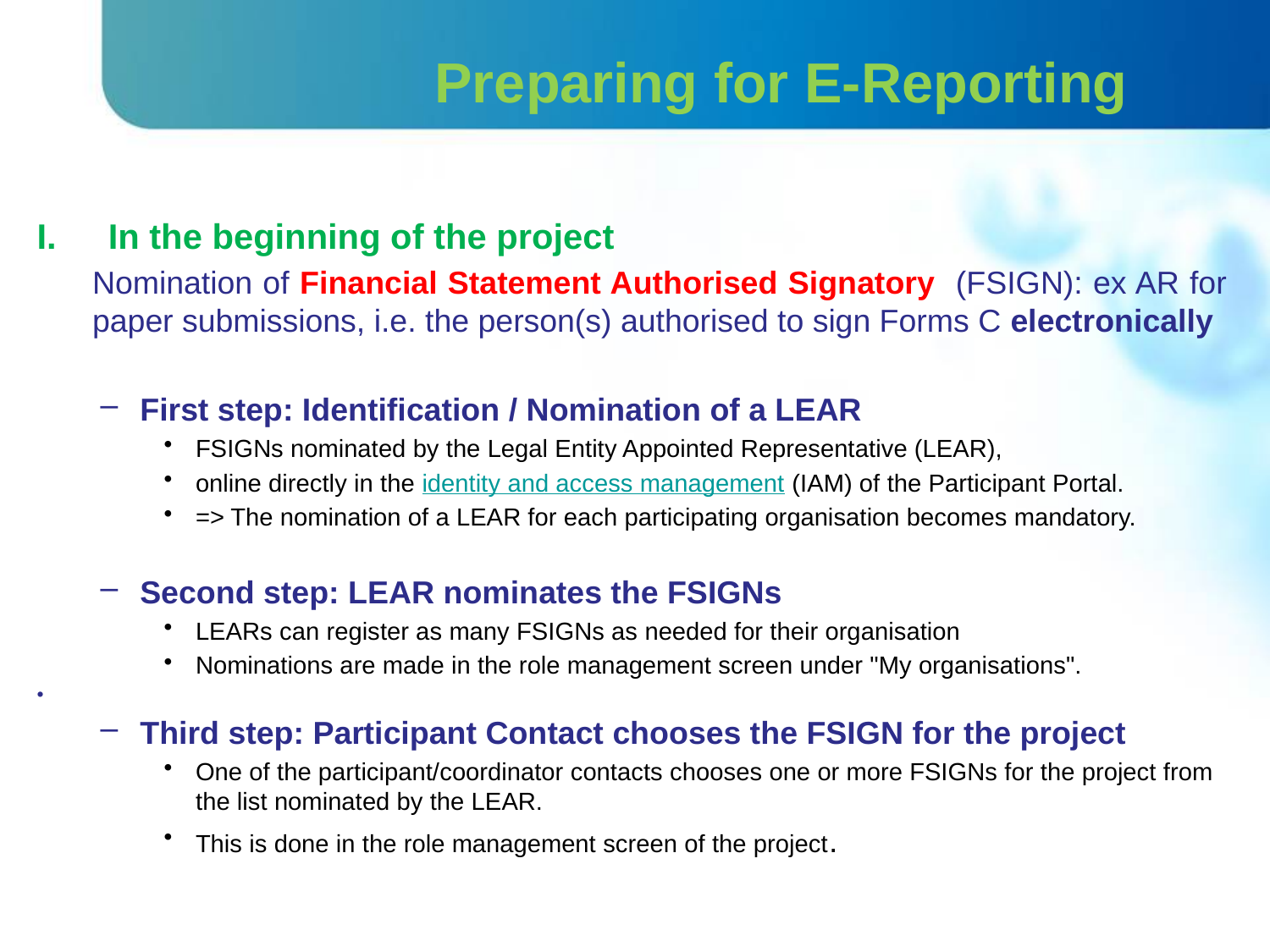

# Preparing for E-Reporting
In the beginning of the project
Nomination of Financial Statement Authorised Signatory  (FSIGN): ex AR for paper submissions, i.e. the person(s) authorised to sign Forms C electronically

First step: Identification / Nomination of a LEAR
FSIGNs nominated by the Legal Entity Appointed Representative (LEAR),
online directly in the identity and access management (IAM) of the Participant Portal.
=> The nomination of a LEAR for each participating organisation becomes mandatory.

Second step: LEAR nominates the FSIGNs
LEARs can register as many FSIGNs as needed for their organisation
Nominations are made in the role management screen under "My organisations".

Third step: Participant Contact chooses the FSIGN for the project
One of the participant/coordinator contacts chooses one or more FSIGNs for the project from the list nominated by the LEAR.
This is done in the role management screen of the project.
20